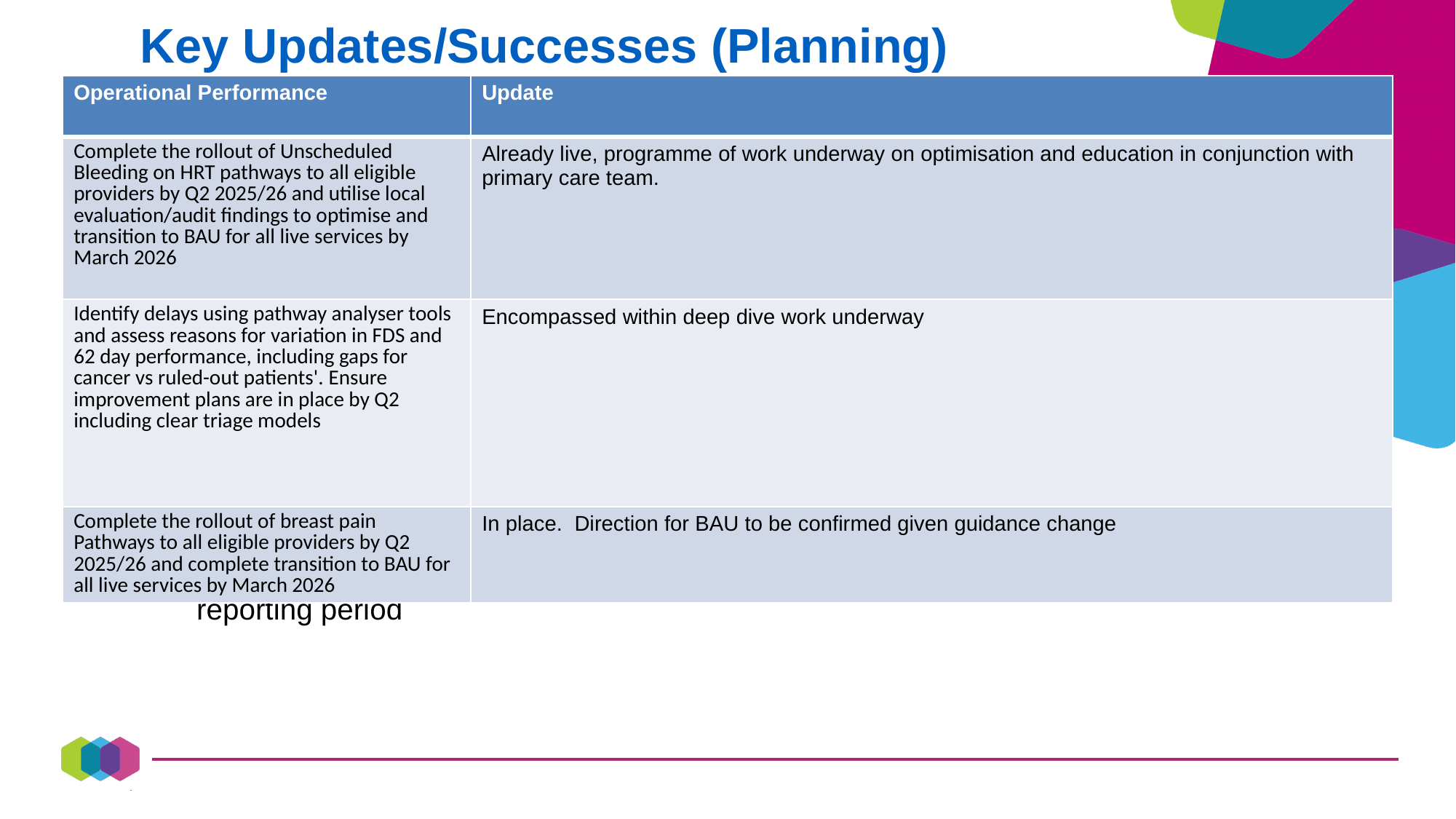

Key Updates/Successes (Planning)
| Operational Performance | Update |
| --- | --- |
| Complete the rollout of Unscheduled Bleeding on HRT pathways to all eligible providers by Q2 2025/26 and utilise local evaluation/audit findings to optimise and transition to BAU for all live services by March 2026 | Already live, programme of work underway on optimisation and education in conjunction with primary care team. |
| Identify delays using pathway analyser tools and assess reasons for variation in FDS and 62 day performance, including gaps for cancer vs ruled-out patients'. Ensure improvement plans are in place by Q2 including clear triage models | Encompassed within deep dive work underway |
| Complete the rollout of breast pain Pathways to all eligible providers by Q2 2025/26 and complete transition to BAU for all live services by March 2026 | In place. Direction for BAU to be confirmed given guidance change |

Please link these to the Cancer Alliance planning pack asks
Minimal text please and just include the changes from the previous reporting period